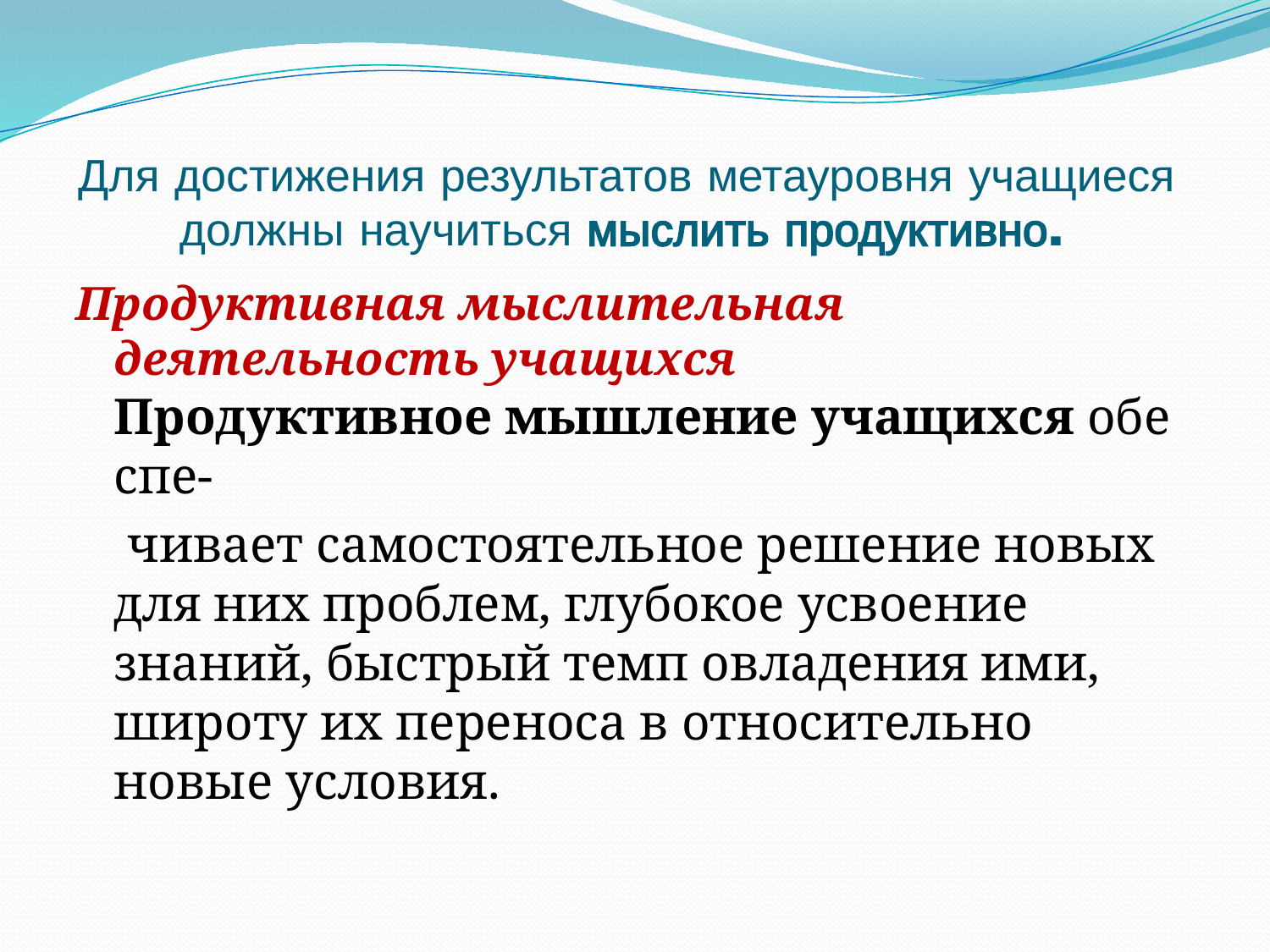

# Для достижения результатов метауровня учащиеся должны научиться мыслить продуктивно.
Продуктивная мыслительная деятельность учащихся Продуктивное мышление учащихся обеспе-
    чивает самостоятельное решение новых для них проблем, глубокое усвоение знаний, быстрый темп овладения ими, широту их переноса в относительно новые условия.